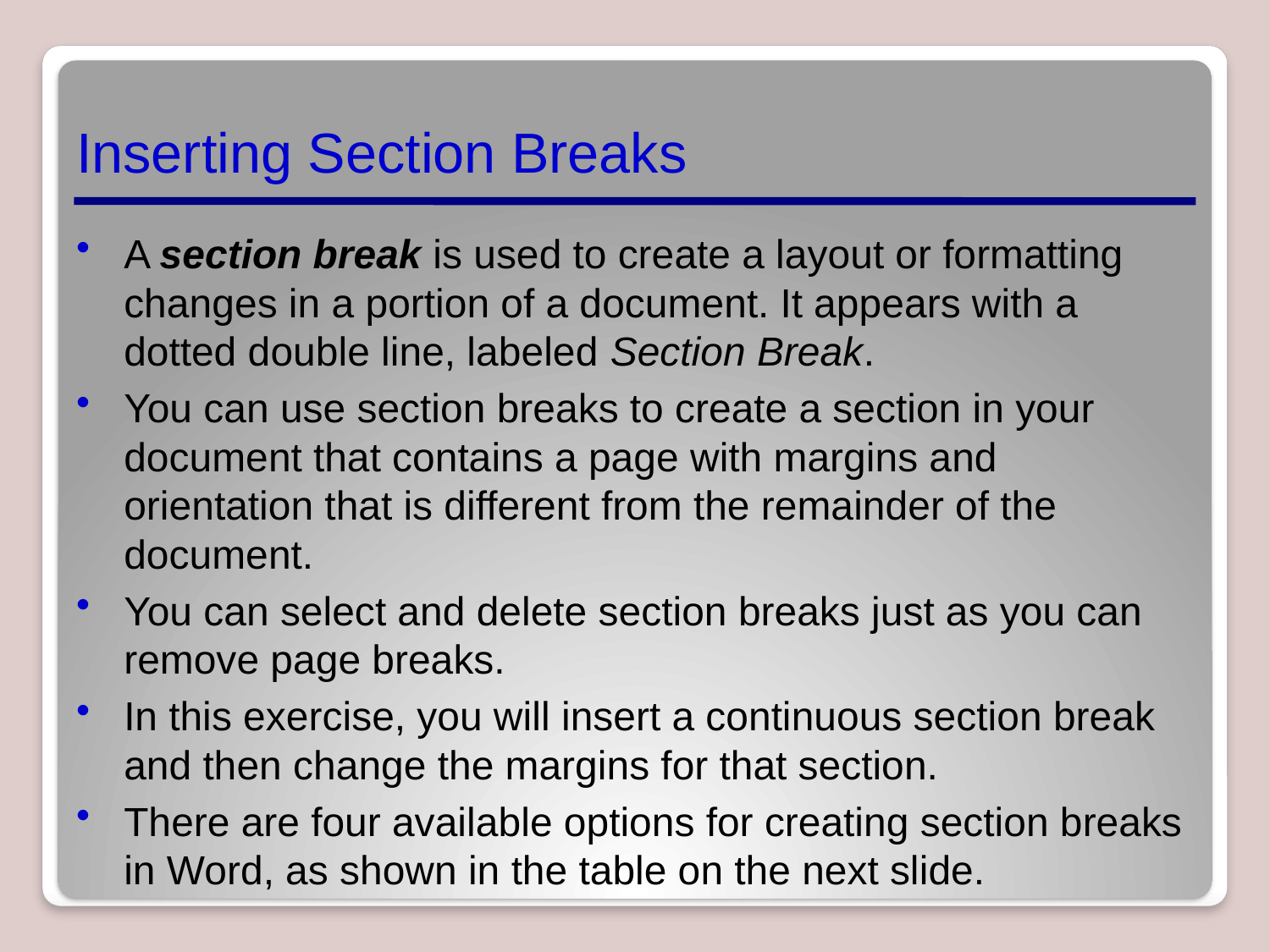

# Inserting Section Breaks
A section break is used to create a layout or formatting changes in a portion of a document. It appears with a dotted double line, labeled Section Break.
You can use section breaks to create a section in your document that contains a page with margins and orientation that is different from the remainder of the document.
You can select and delete section breaks just as you can remove page breaks.
In this exercise, you will insert a continuous section break and then change the margins for that section.
There are four available options for creating section breaks in Word, as shown in the table on the next slide.